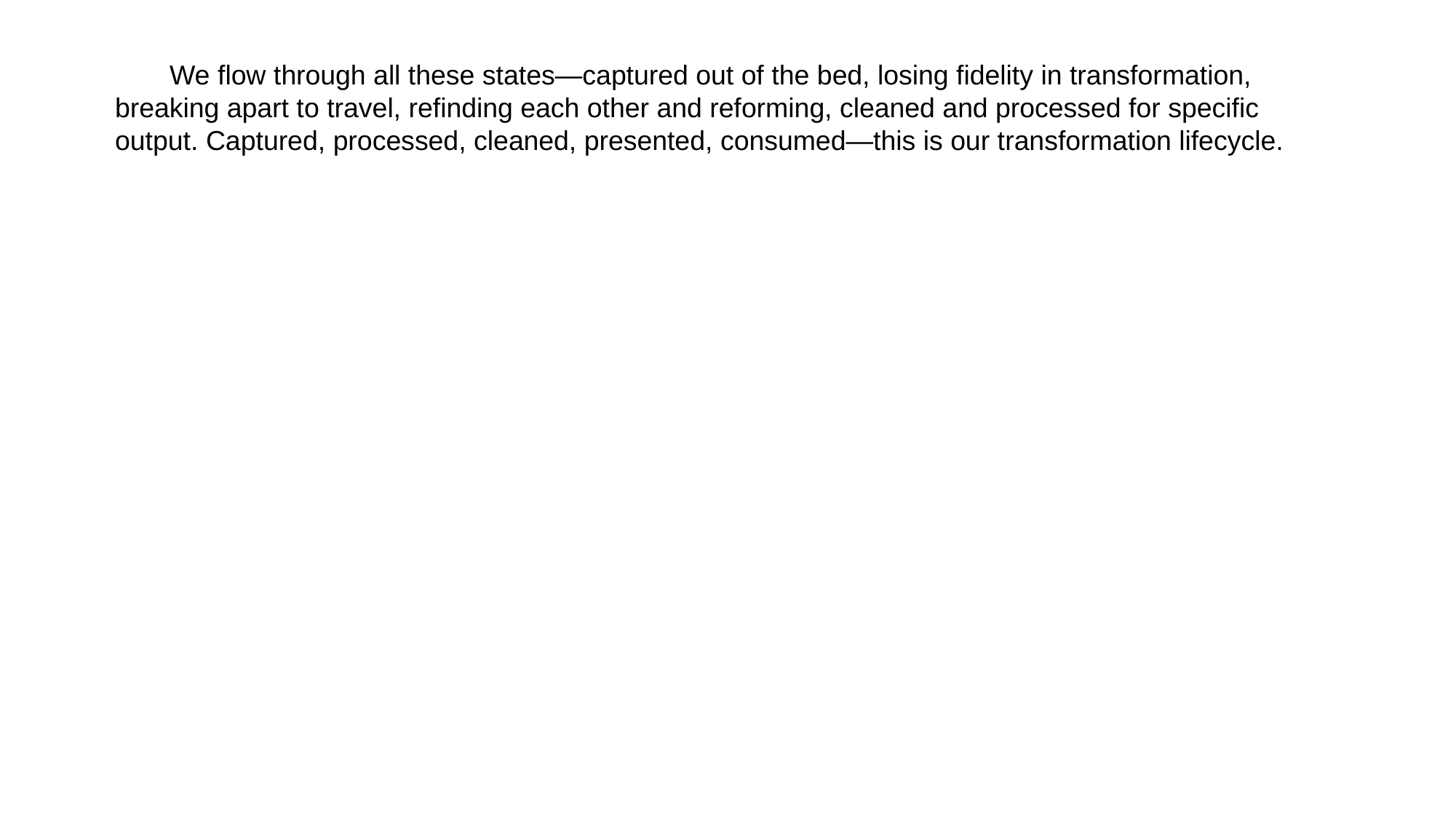

We flow through all these states—captured out of the bed, losing fidelity in transformation, breaking apart to travel, refinding each other and reforming, cleaned and processed for specific output. Captured, processed, cleaned, presented, consumed—this is our transformation lifecycle.